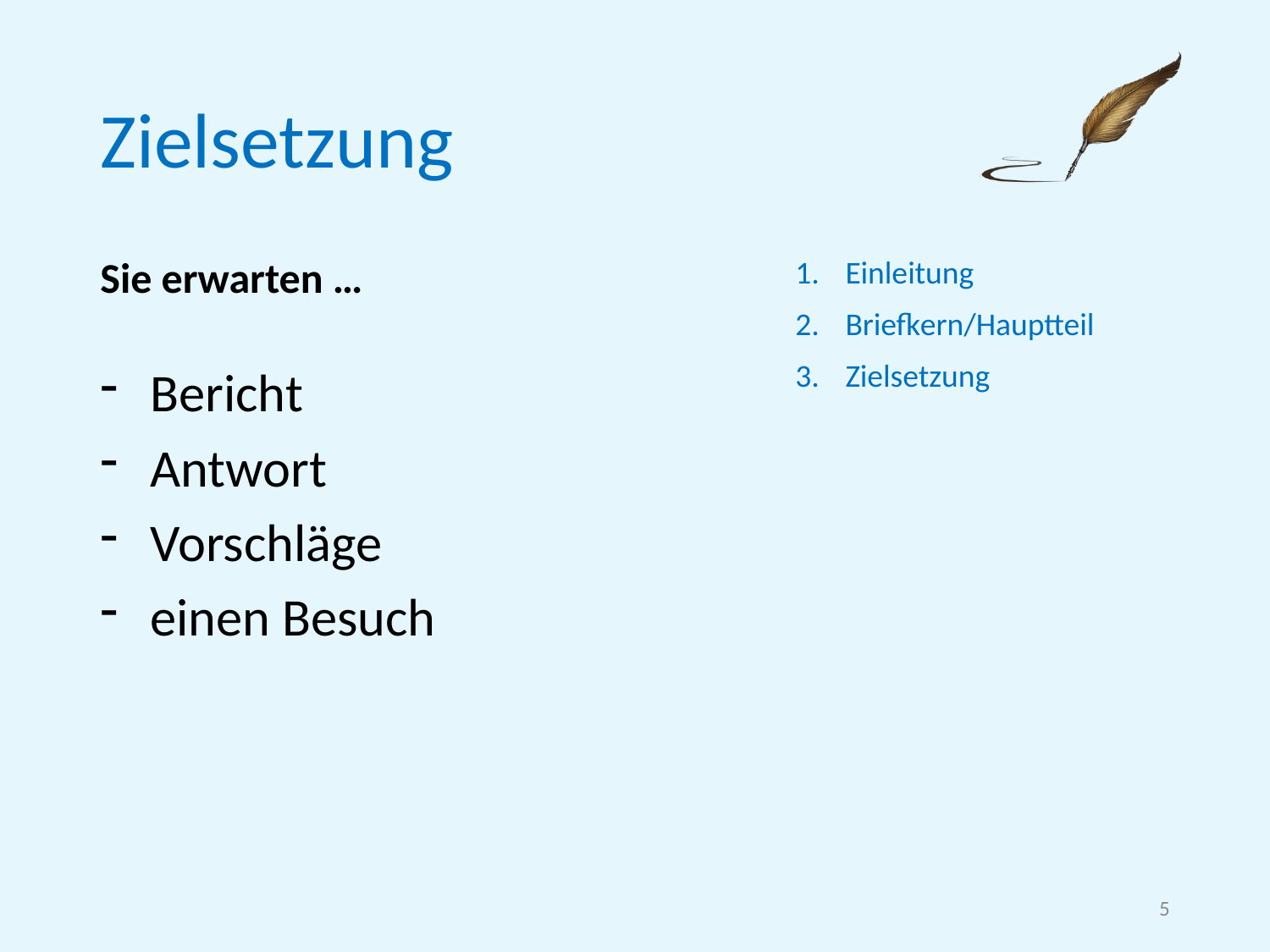

# Zielsetzung
Einleitung
Briefkern/Hauptteil
Zielsetzung
Sie erwarten …
Bericht
Antwort
Vorschläge
einen Besuch
5